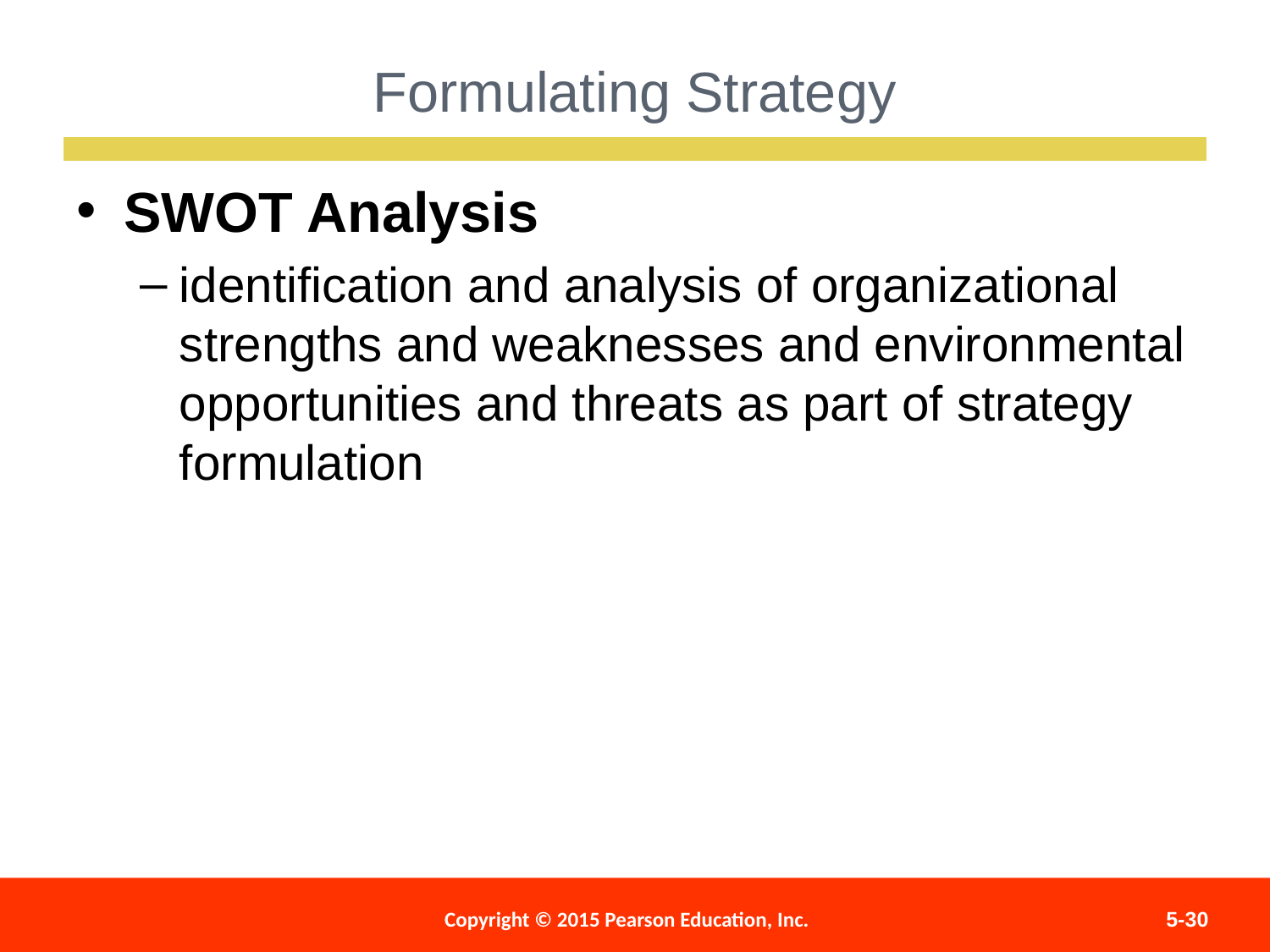

Formulating Strategy
SWOT Analysis
identification and analysis of organizational strengths and weaknesses and environmental opportunities and threats as part of strategy formulation